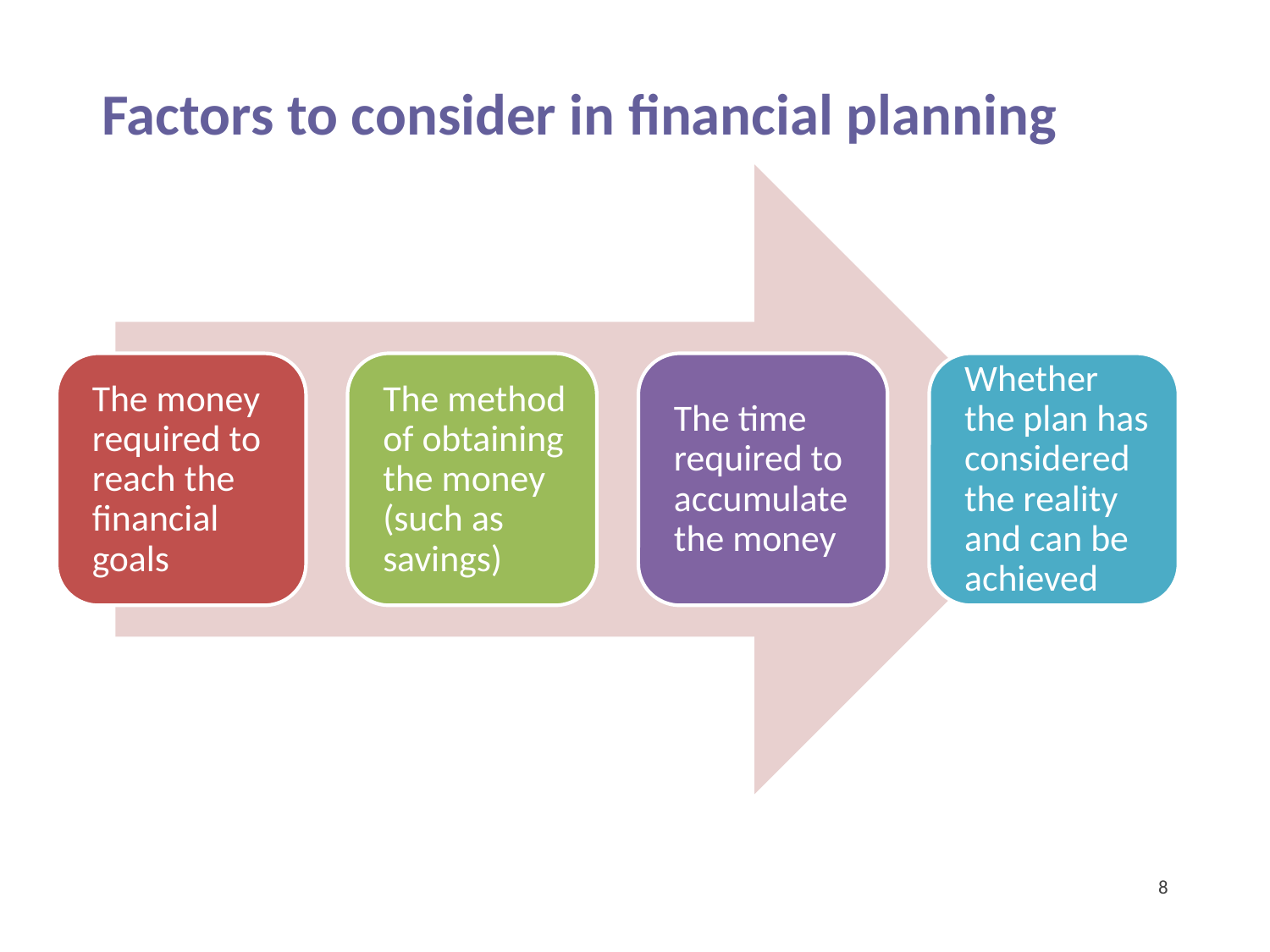

Factors to consider in financial planning
The money required to reach the financial goals
The method of obtaining the money (such as savings)
The time required to accumulate the money
Whether the plan has considered the reality and can be achieved
8